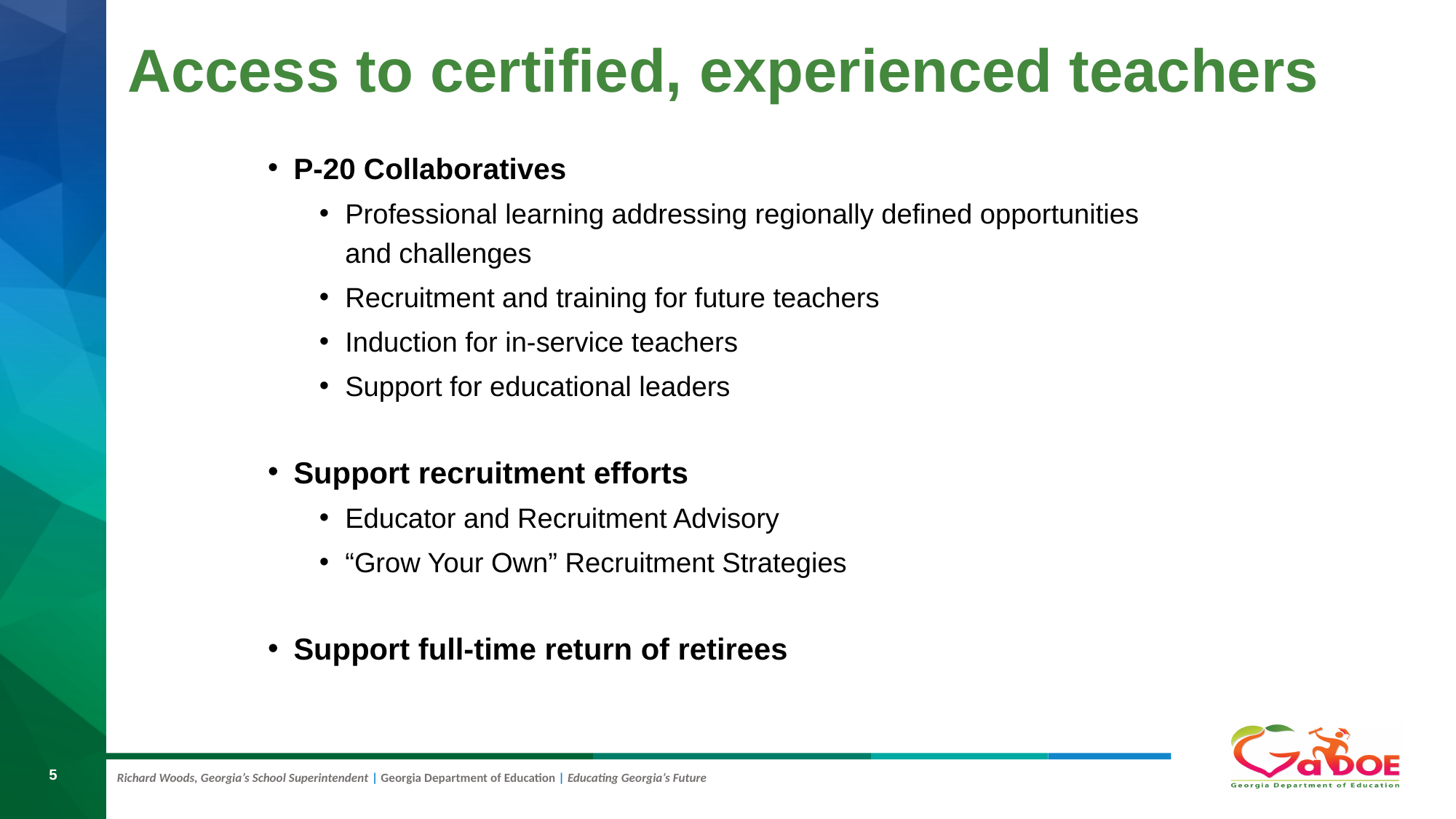

Access to certified, experienced teachers
P-20 Collaboratives
Professional learning addressing regionally defined opportunities and challenges
Recruitment and training for future teachers
Induction for in-service teachers
Support for educational leaders

Support recruitment efforts
Educator and Recruitment Advisory
“Grow Your Own” Recruitment Strategies

Support full-time return of retirees